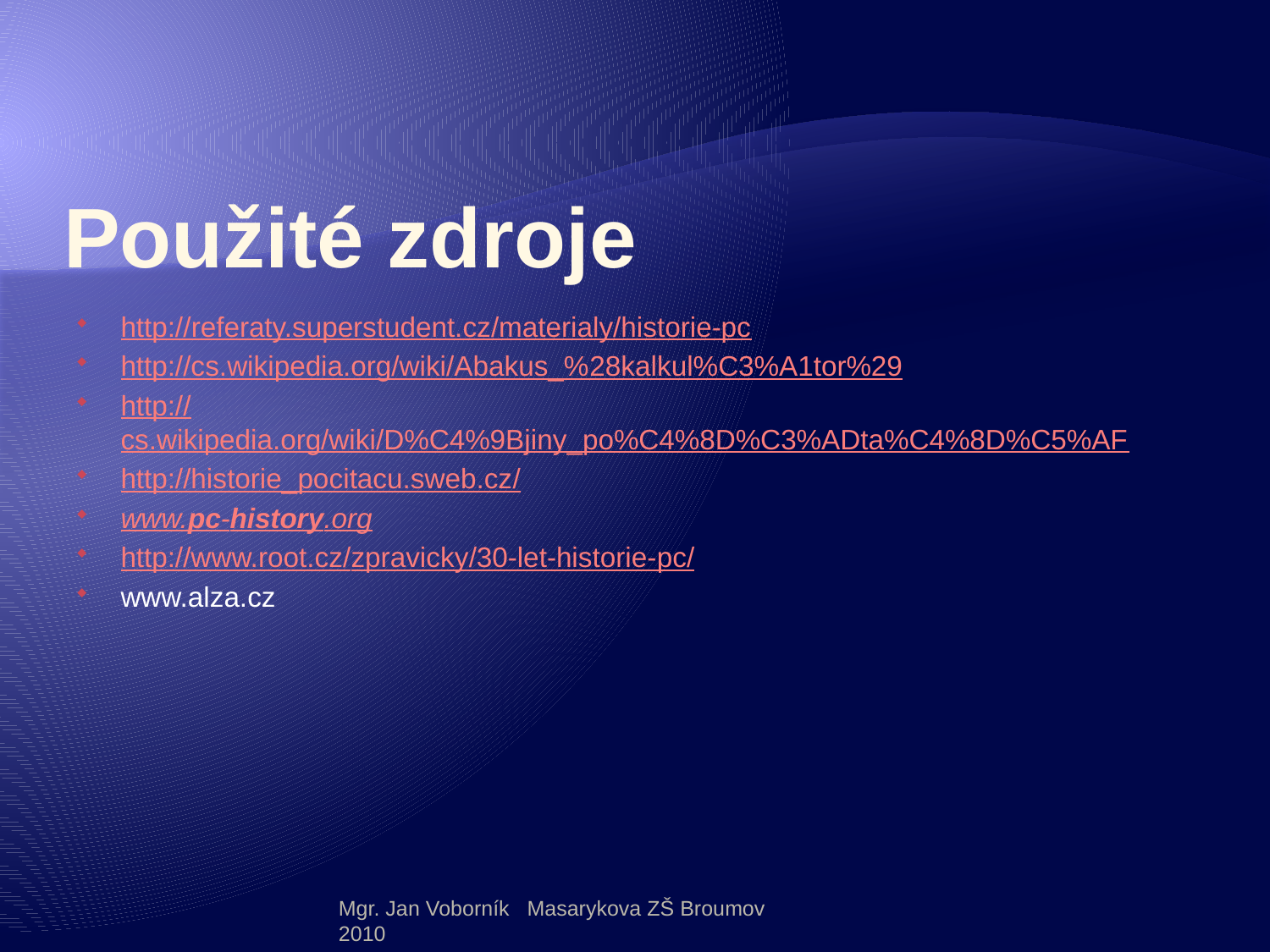

# Použité zdroje
http://referaty.superstudent.cz/materialy/historie-pc
http://cs.wikipedia.org/wiki/Abakus_%28kalkul%C3%A1tor%29
http://cs.wikipedia.org/wiki/D%C4%9Bjiny_po%C4%8D%C3%ADta%C4%8D%C5%AF
http://historie_pocitacu.sweb.cz/
www.pc-history.org
http://www.root.cz/zpravicky/30-let-historie-pc/
www.alza.cz

Mgr. Jan Voborník   Masarykova ZŠ Broumov 2010